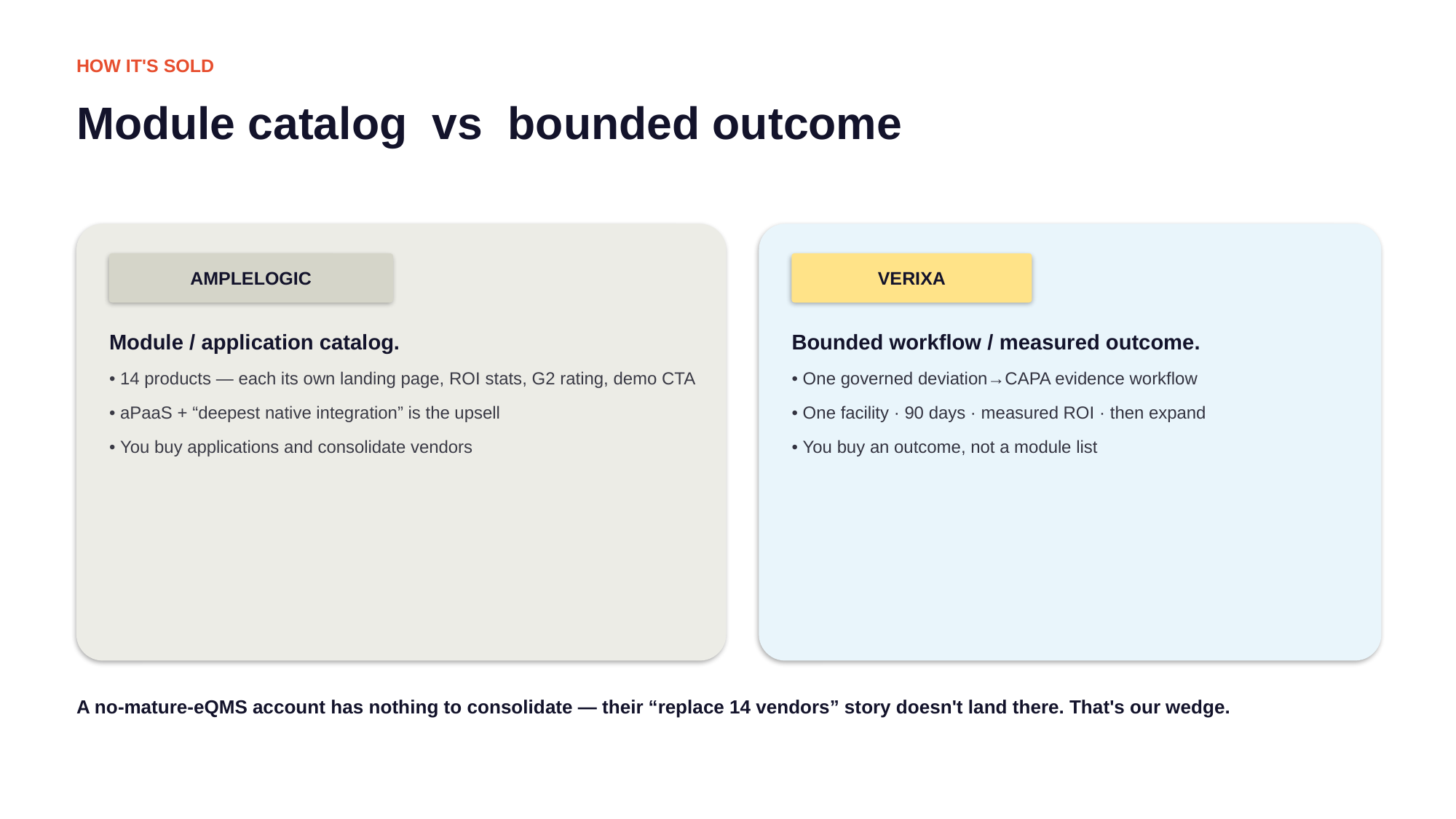

HOW IT'S SOLD
Module catalog  vs  bounded outcome

AMPLELOGIC

VERIXA
Module / application catalog.
• 14 products — each its own landing page, ROI stats, G2 rating, demo CTA
• aPaaS + “deepest native integration” is the upsell
• You buy applications and consolidate vendors
Bounded workflow / measured outcome.
• One governed deviation→CAPA evidence workflow
• One facility · 90 days · measured ROI · then expand
• You buy an outcome, not a module list
A no-mature-eQMS account has nothing to consolidate — their “replace 14 vendors” story doesn't land there. That's our wedge.